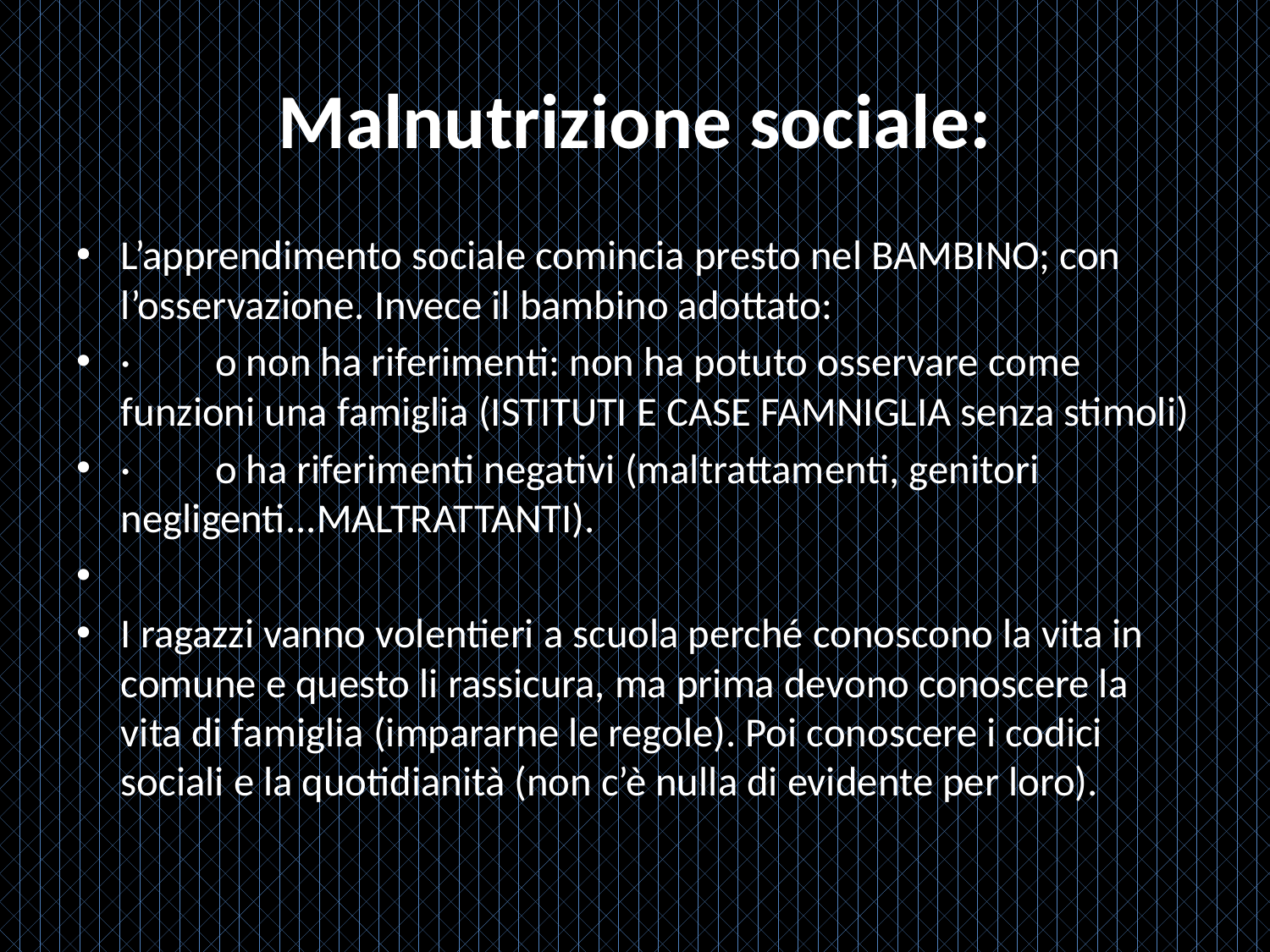

# Malnutrizione sociale:
L’apprendimento sociale comincia presto nel BAMBINO; con l’osservazione. Invece il bambino adottato:
·         o non ha riferimenti: non ha potuto osservare come funzioni una famiglia (ISTITUTI E CASE FAMNIGLIA senza stimoli)
·         o ha riferimenti negativi (maltrattamenti, genitori negligenti...MALTRATTANTI).

I ragazzi vanno volentieri a scuola perché conoscono la vita in comune e questo li rassicura, ma prima devono conoscere la vita di famiglia (impararne le regole). Poi conoscere i codici sociali e la quotidianità (non c’è nulla di evidente per loro).